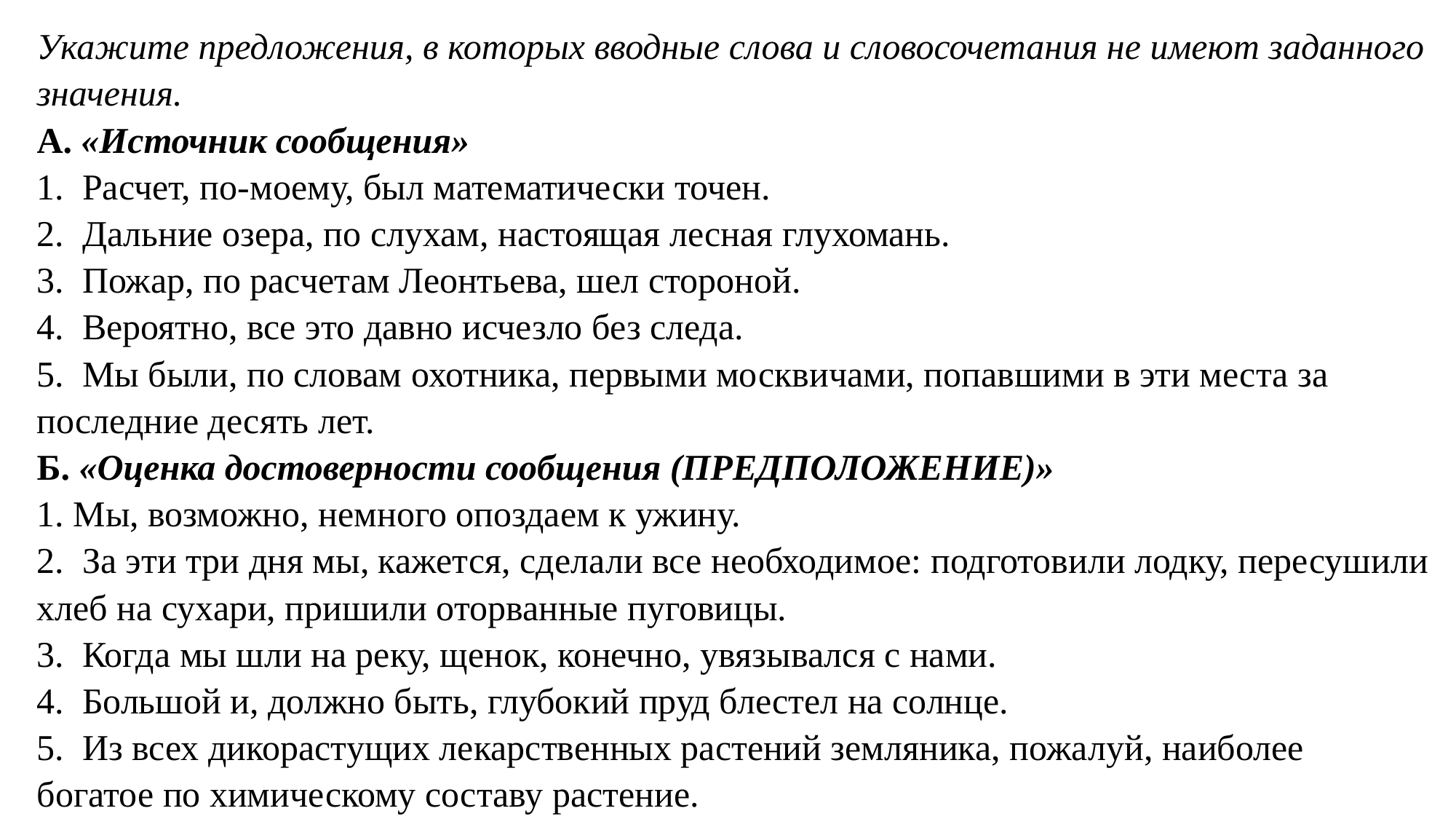

Укажите предложения, в которых вводные слова и словосочетания не имеют заданного значения.
А. «Источник сообщения»
1.  Расчет, по-моему, был математически точен.
2.  Дальние озера, по слухам, настоящая лесная глухомань.
3.  Пожар, по расчетам Леонтьева, шел стороной.
4.  Вероятно, все это давно исчезло без следа.
5.  Мы были, по словам охотника, первыми москвичами, попавшими в эти места за последние десять лет.
Б. «Оценка достоверности сообщения (ПРЕДПОЛОЖЕНИЕ)»
1. Мы, возможно, немного опоздаем к ужину.
2.  За эти три дня мы, кажется, сделали все необходимое: подготовили лодку, пересушили хлеб на сухари, пришили оторванные пуговицы.
3.  Когда мы шли на реку, щенок, конечно, увязывался с нами.
4.  Большой и, должно быть, глубокий пруд блестел на солнце.
5.  Из всех дикорастущих лекарственных растений земляника, пожалуй, наиболее богатое по химическому составу растение.